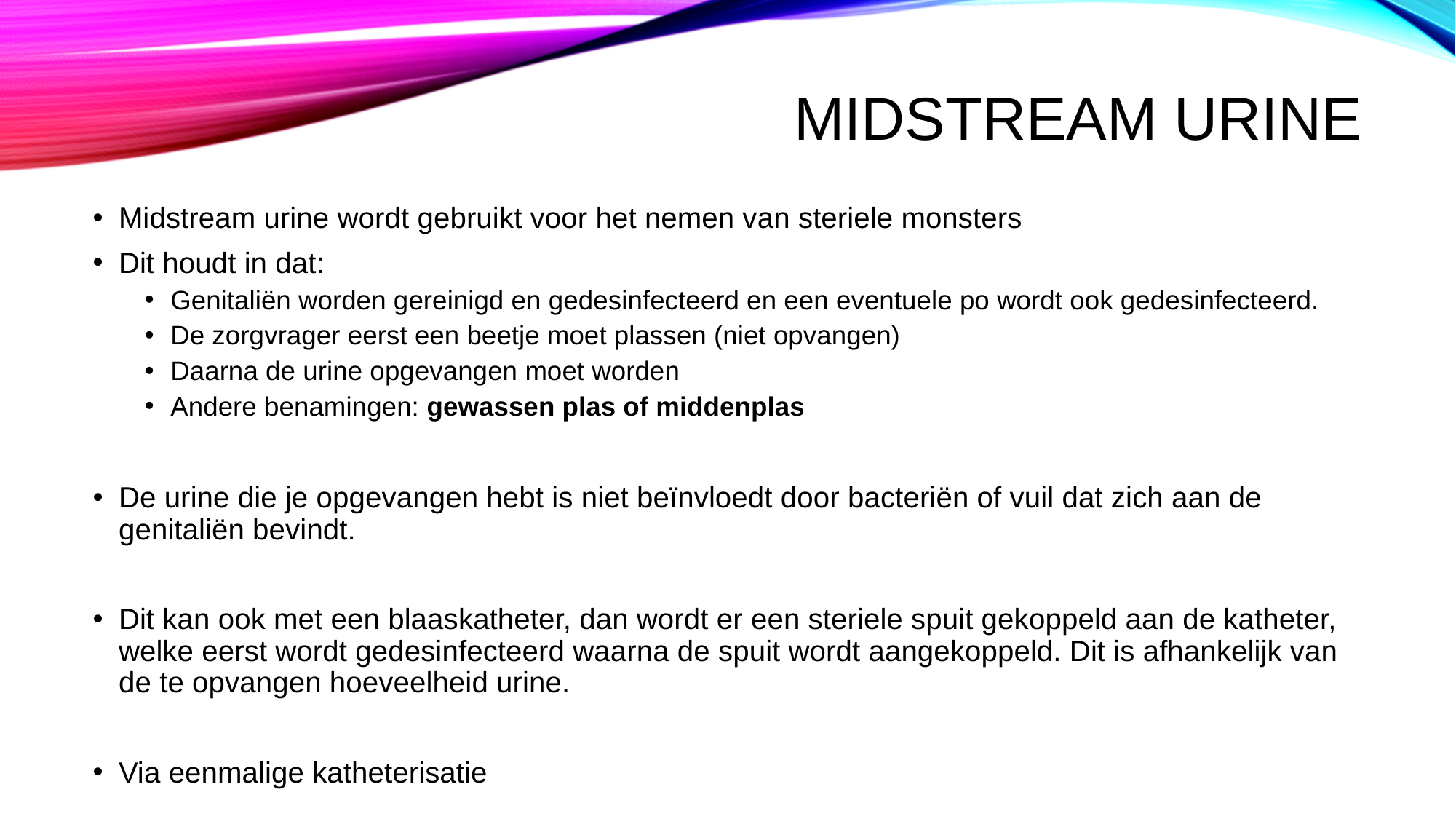

# Midstream urine
Midstream urine wordt gebruikt voor het nemen van steriele monsters
Dit houdt in dat:
Genitaliën worden gereinigd en gedesinfecteerd en een eventuele po wordt ook gedesinfecteerd.
De zorgvrager eerst een beetje moet plassen (niet opvangen)
Daarna de urine opgevangen moet worden
Andere benamingen: gewassen plas of middenplas

De urine die je opgevangen hebt is niet beïnvloedt door bacteriën of vuil dat zich aan de genitaliën bevindt.

Dit kan ook met een blaaskatheter, dan wordt er een steriele spuit gekoppeld aan de katheter, welke eerst wordt gedesinfecteerd waarna de spuit wordt aangekoppeld. Dit is afhankelijk van de te opvangen hoeveelheid urine.

Via eenmalige katheterisatie